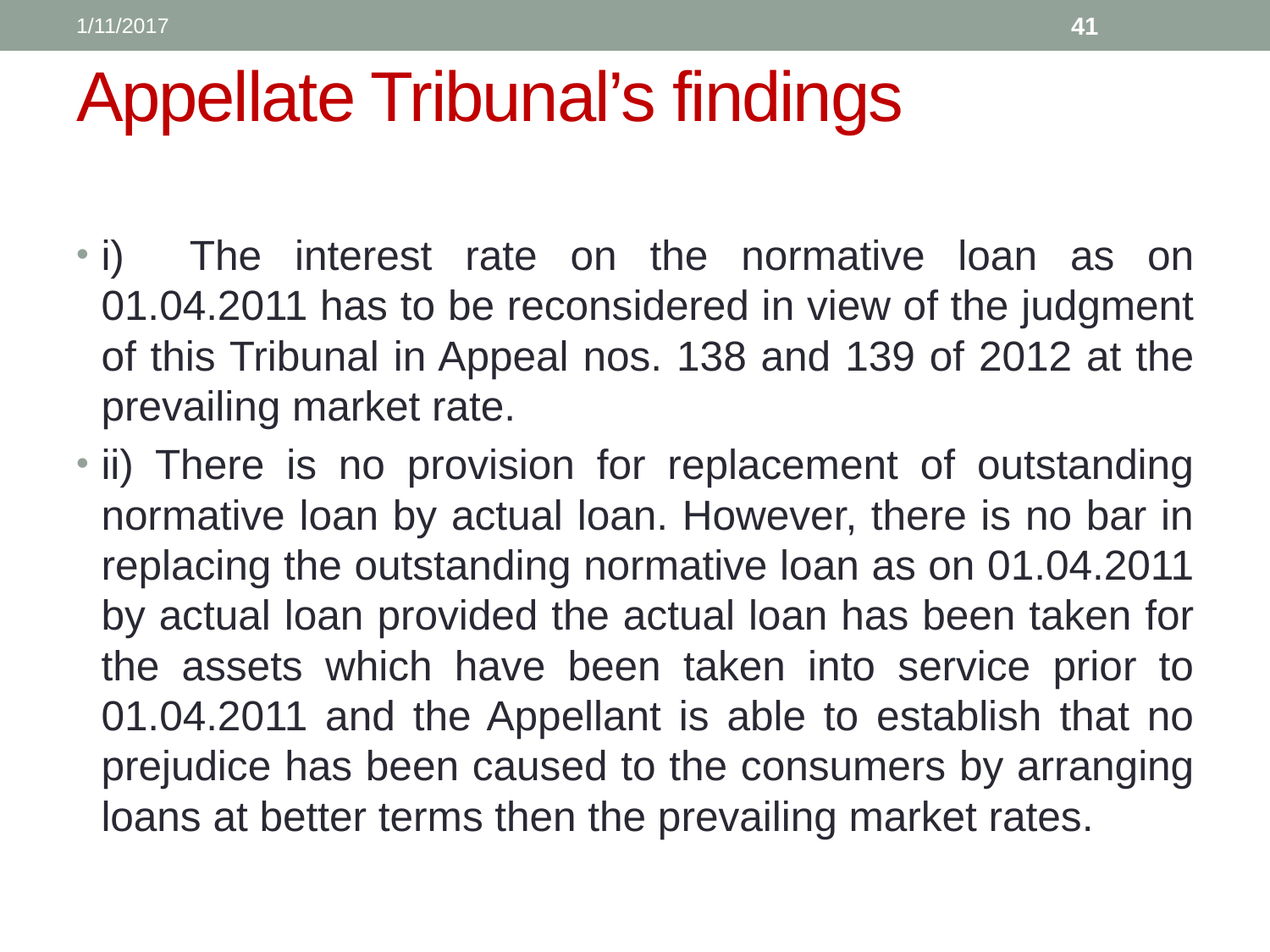

1/11/2017
41
# Appellate Tribunal’s findings
i)  The interest rate on the normative loan as on 01.04.2011 has to be reconsidered in view of the judgment of this Tribunal in Appeal nos. 138 and 139 of 2012 at the prevailing market rate.
ii) There is no provision for replacement of outstanding normative loan by actual loan. However, there is no bar in replacing the outstanding normative loan as on 01.04.2011 by actual loan provided the actual loan has been taken for the assets which have been taken into service prior to 01.04.2011 and the Appellant is able to establish that no prejudice has been caused to the consumers by arranging loans at better terms then the prevailing market rates.